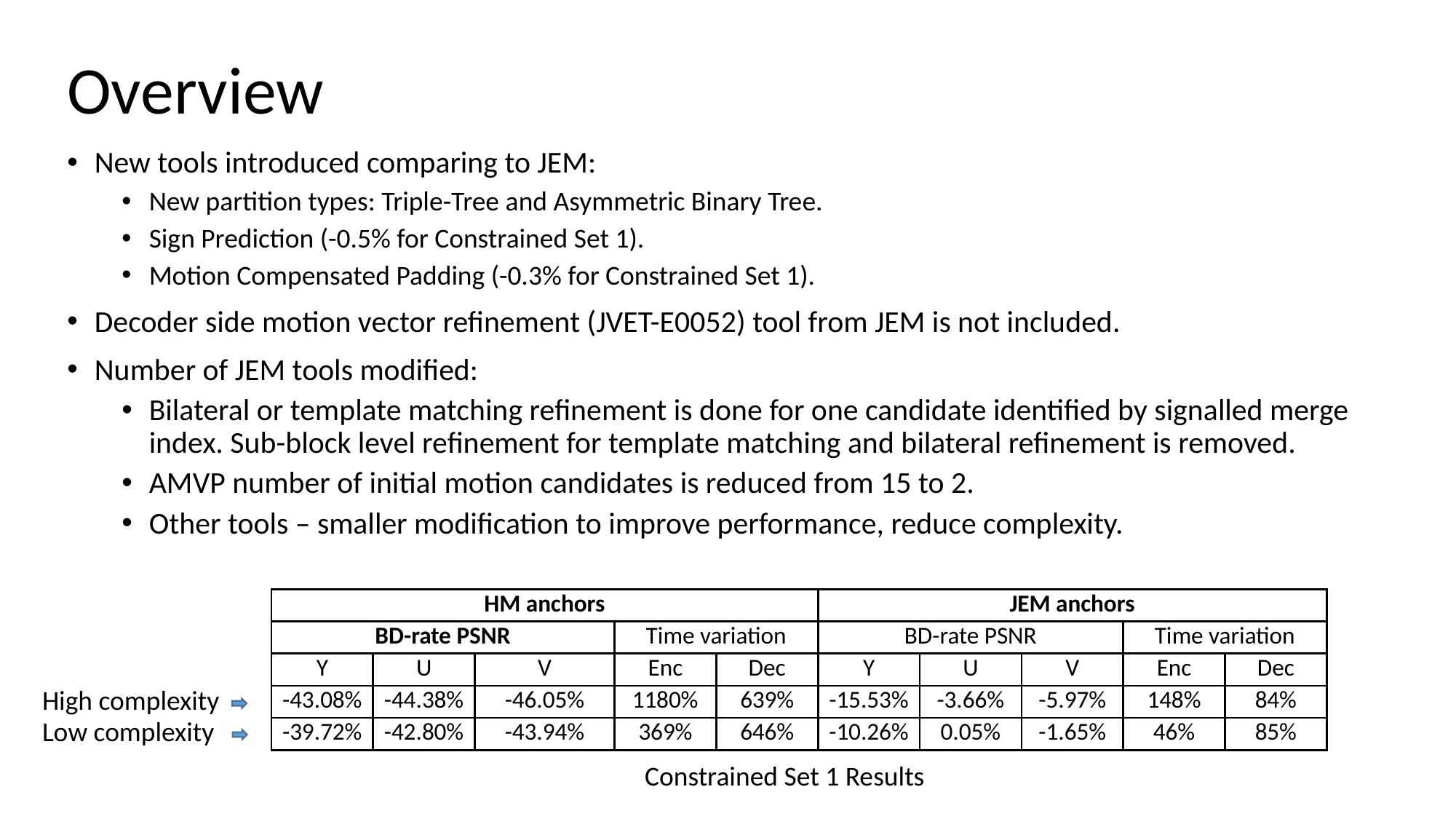

# Overview
New tools introduced comparing to JEM:
New partition types: Triple-Tree and Asymmetric Binary Tree.
Sign Prediction (-0.5% for Constrained Set 1).
Motion Compensated Padding (-0.3% for Constrained Set 1).
Decoder side motion vector refinement (JVET-E0052) tool from JEM is not included.
Number of JEM tools modified:
Bilateral or template matching refinement is done for one candidate identified by signalled merge index. Sub-block level refinement for template matching and bilateral refinement is removed.
AMVP number of initial motion candidates is reduced from 15 to 2.
Other tools – smaller modification to improve performance, reduce complexity.

| HM anchors |  |  |  |  | JEM anchors |  |  |  |  |
| --- | --- | --- | --- | --- | --- | --- | --- | --- | --- |
| BD-rate PSNR |  |  | Time variation |  | BD-rate PSNR |  |  | Time variation |  |
| Y | U | V | Enc | Dec | Y | U | V | Enc | Dec |
| -43.08% | -44.38% | -46.05% | 1180% | 639% | -15.53% | -3.66% | -5.97% | 148% | 84% |
| -39.72% | -42.80% | -43.94% | 369% | 646% | -10.26% | 0.05% | -1.65% | 46% | 85% |
High complexity

Low complexity

Constrained Set 1 Results